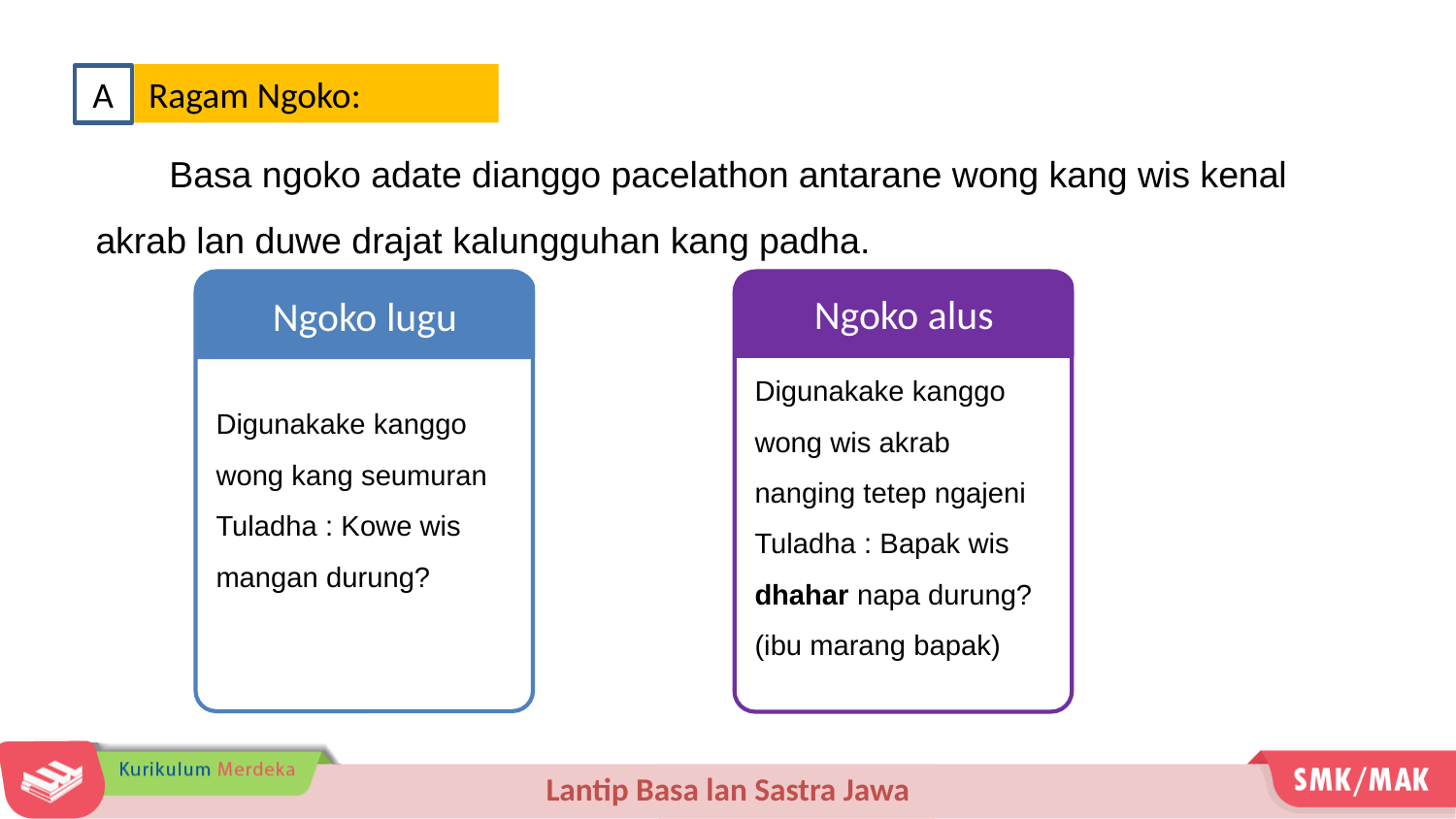

Ragam Ngoko:
A
Basa ngoko adate dianggo pacelathon antarane wong kang wis kenal akrab lan duwe drajat kalungguhan kang padha.

Digunakake kanggo wong kang seumuran
Tuladha : Kowe wis mangan durung?
Ngoko alus

Digunakake kanggo wong wis akrab nanging tetep ngajeni
Tuladha : Bapak wis dhahar napa durung? (ibu marang bapak)
Ngoko lugu